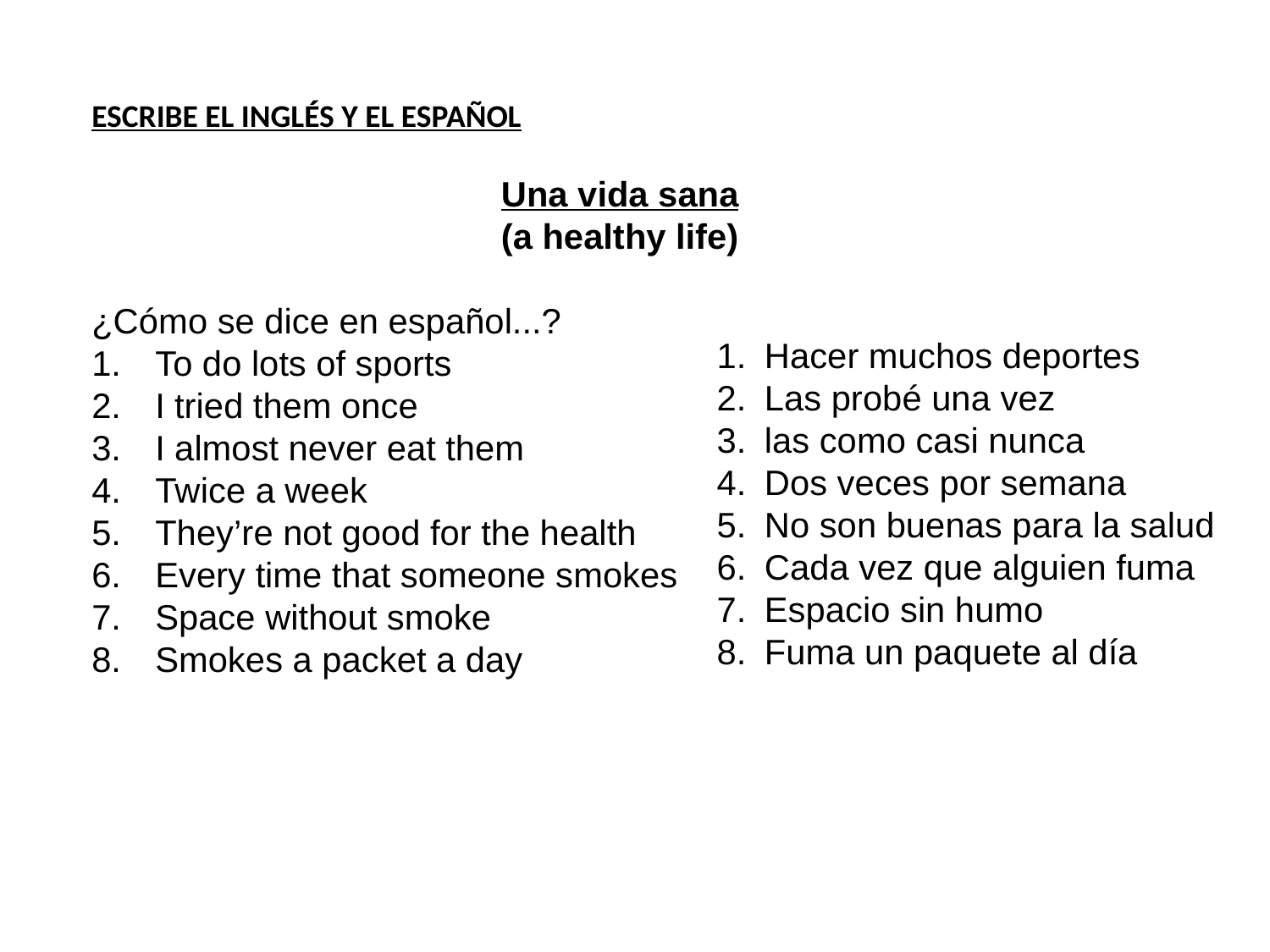

ESCRIBE EL INGLÉS Y EL ESPAÑOL

Una vida sana
(a healthy life)

¿Cómo se dice en español...?
To do lots of sports
I tried them once
I almost never eat them
Twice a week
They’re not good for the health
Every time that someone smokes
Space without smoke
Smokes a packet a day
Hacer muchos deportes
Las probé una vez
las como casi nunca
Dos veces por semana
No son buenas para la salud
Cada vez que alguien fuma
Espacio sin humo
Fuma un paquete al día